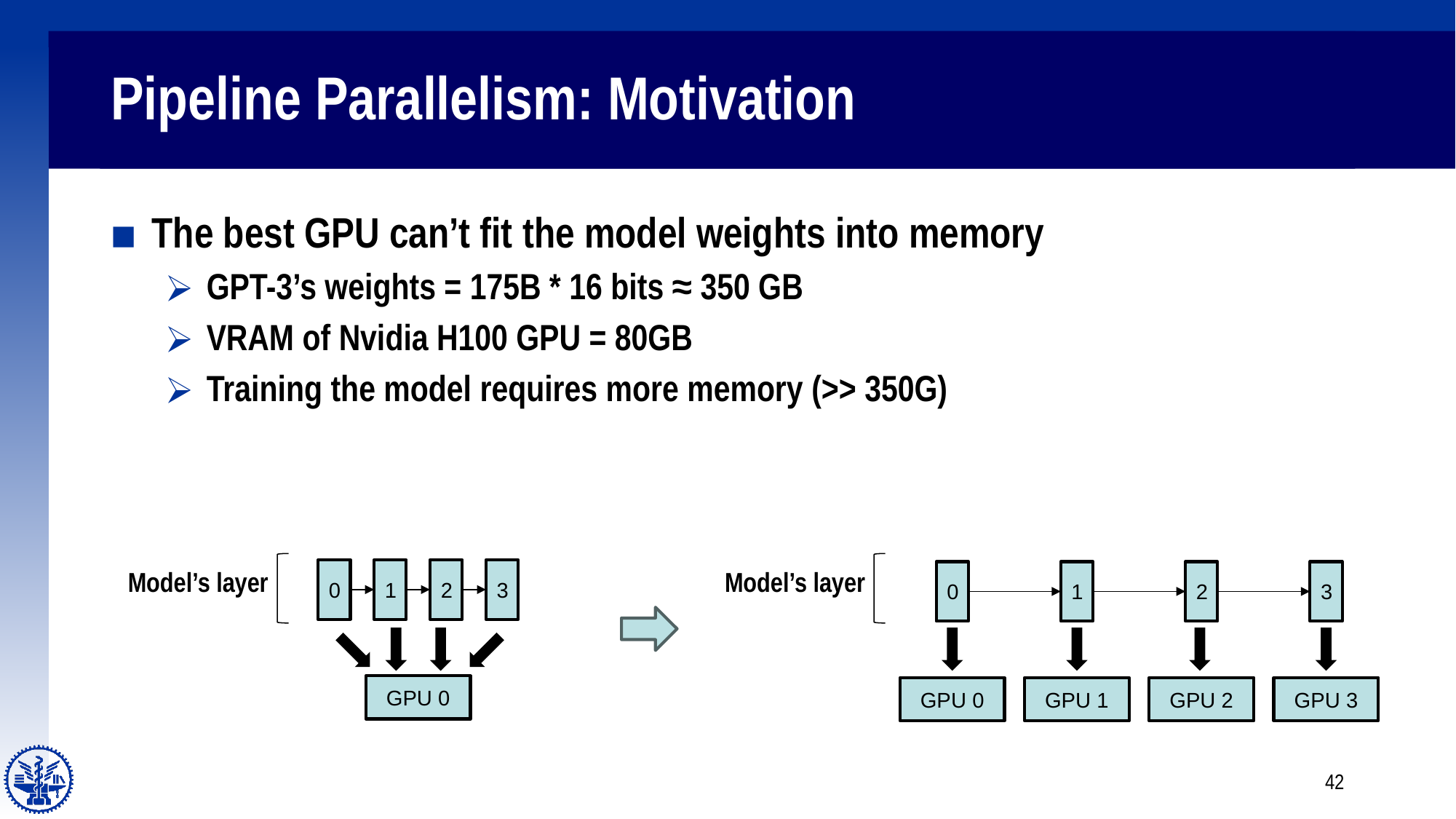

# Pipeline Parallelism: Motivation
The best GPU can’t fit the model weights into memory
GPT-3’s weights = 175B * 16 bits ≈ 350 GB
VRAM of Nvidia H100 GPU = 80GB
Training the model requires more memory (>> 350G)

Model’s layer
0
1
2
3

GPU 0

Model’s layer
0
GPU 0
1
GPU 1
2
GPU 2
3
GPU 3

42